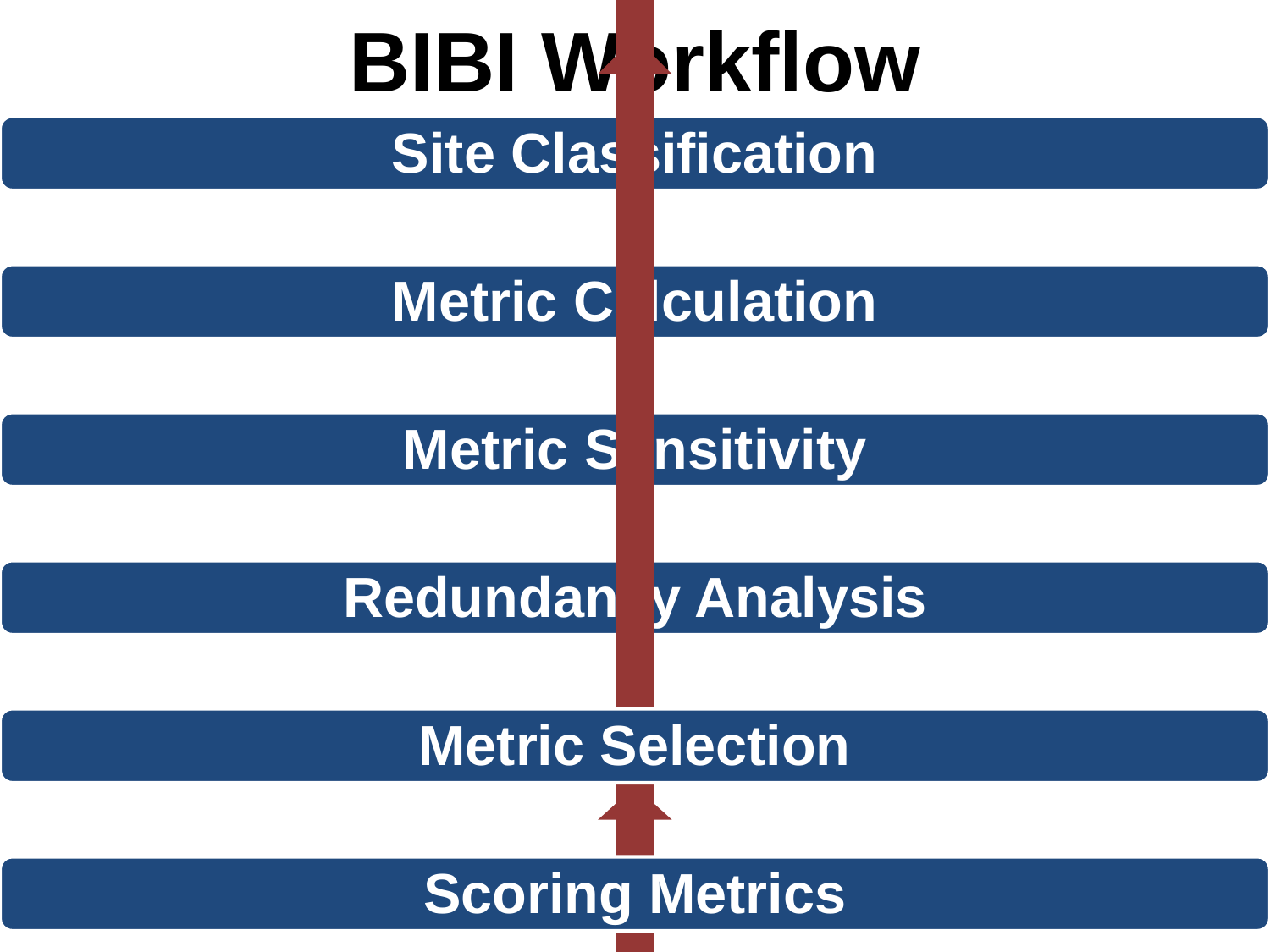

# BIBI Workflow
Site Classification
Metric Sensitivity
Redundancy Analysis
Metric Selection
Scoring Metrics
Metric Calculation
12